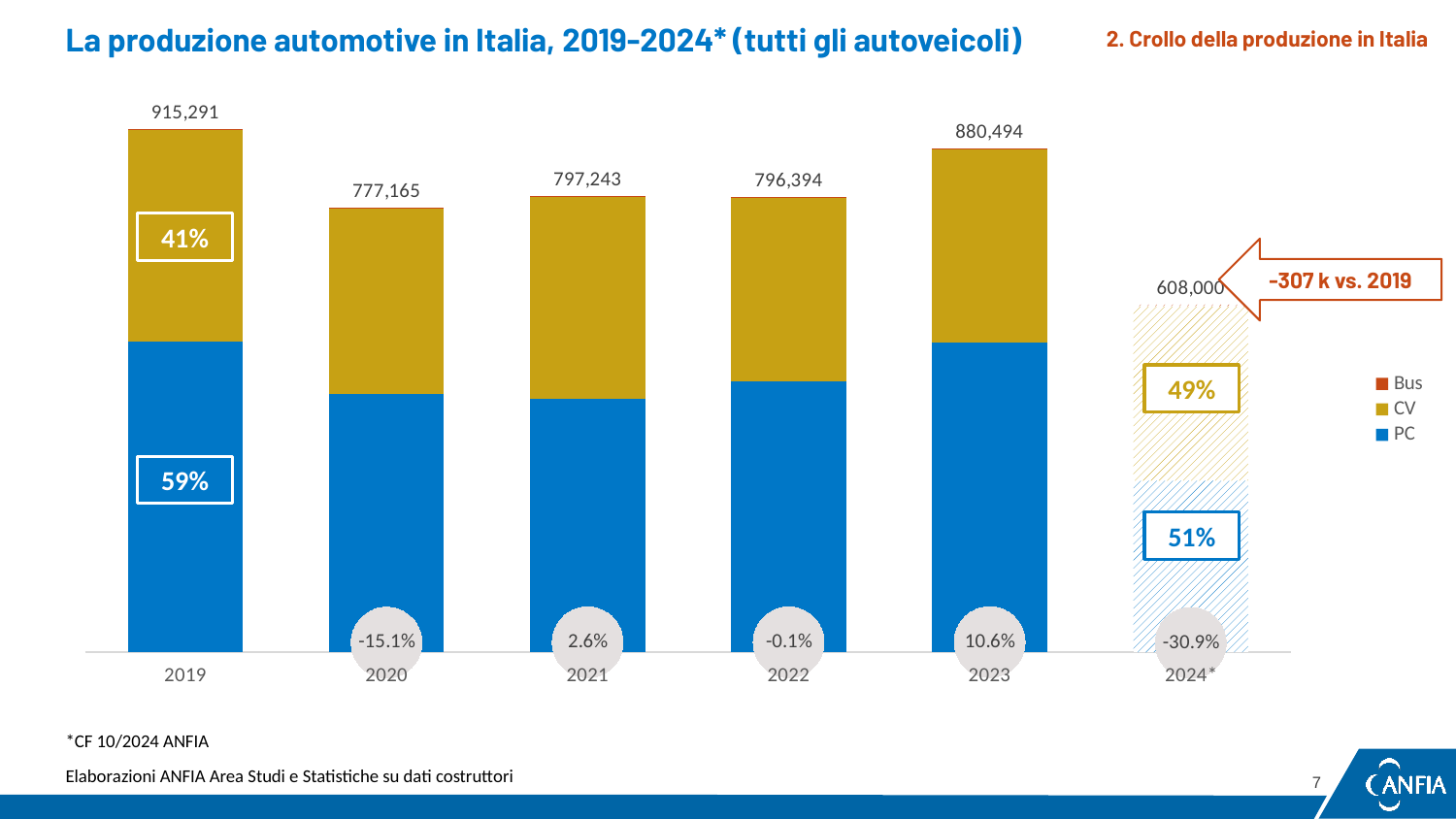

La produzione automotive in Italia, 2019-2024* (tutti gli autoveicoli)
2. Crollo della produzione in Italia

### Chart

| Category | PC | CV | Bus | Tot | Var% |
|---|---|---|---|---|---|
| 2019 | 542472.0 | 372671.0 | 148.0 | 915291.0 | None |
| 2020 | 451826.0 | 325004.0 | 335.0 | 777165.0 | -0.15090938291756395 |
| 2021 | 443819.0 | 353188.0 | 236.0 | 797243.0 | 0.025834925659287356 |
| 2022 | 473194.0 | 322929.0 | 271.0 | 796394.0 | -0.001064919980482748 |
| 2023 | 542394.0 | 337700.0 | 400.0 | 880494.0 | 0.1056009964916862 |
| 2024* | 300000.0 | 305000.0 | 3000.0 | 608000.0 | -0.3094785427271509 |
41%
-307 k vs. 2019
49%
59%
51%
*CF 10/2024 ANFIA
Elaborazioni ANFIA Area Studi e Statistiche su dati costruttori